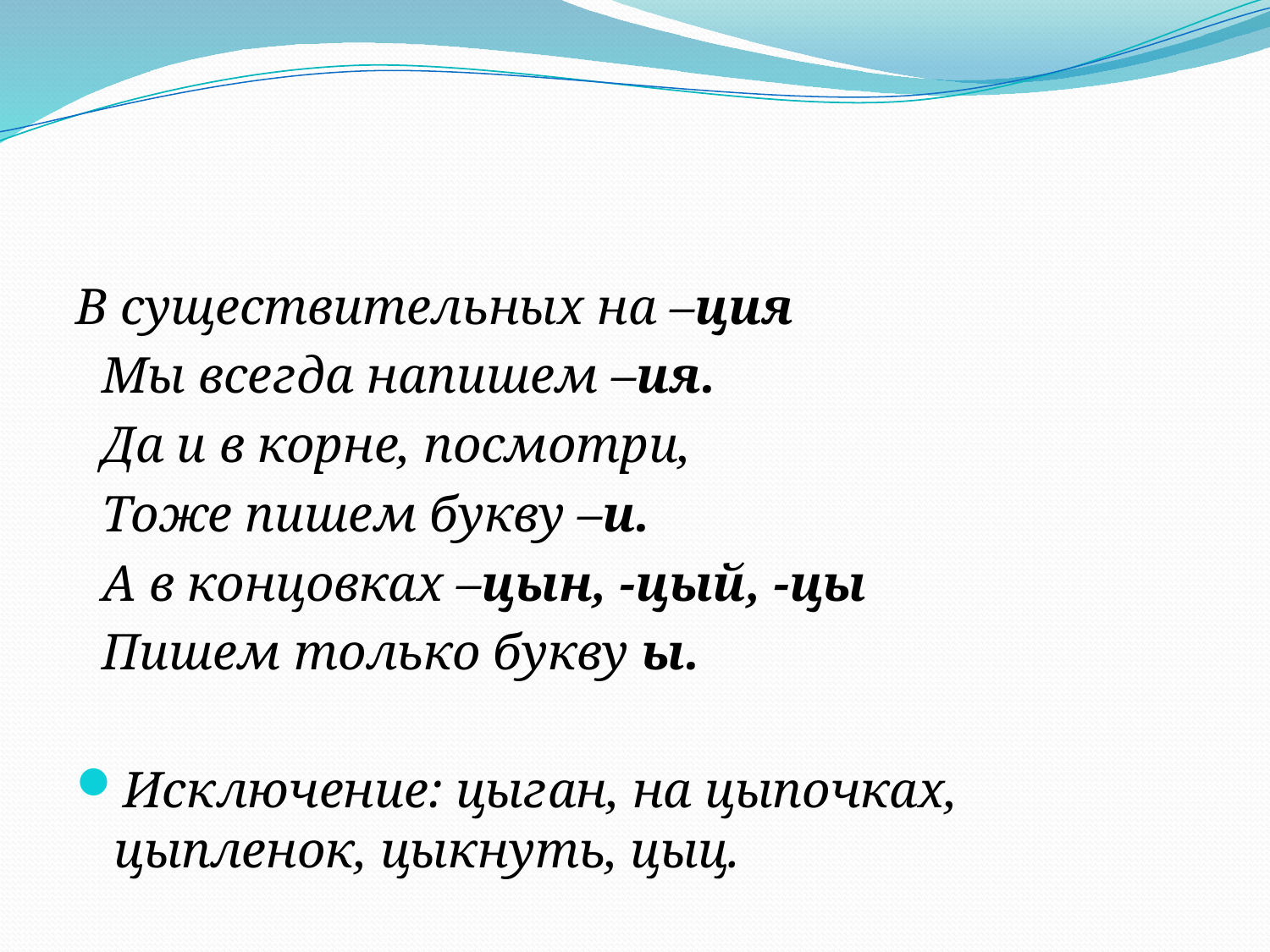

#
В существительных на –ция
  Мы всегда напишем –ия.
  Да и в корне, посмотри,
  Тоже пишем букву –и.
  А в концовках –цын, -цый, -цы
  Пишем только букву ы.

Исключение: цыган, на цыпочках, цыпленок, цыкнуть, цыц.